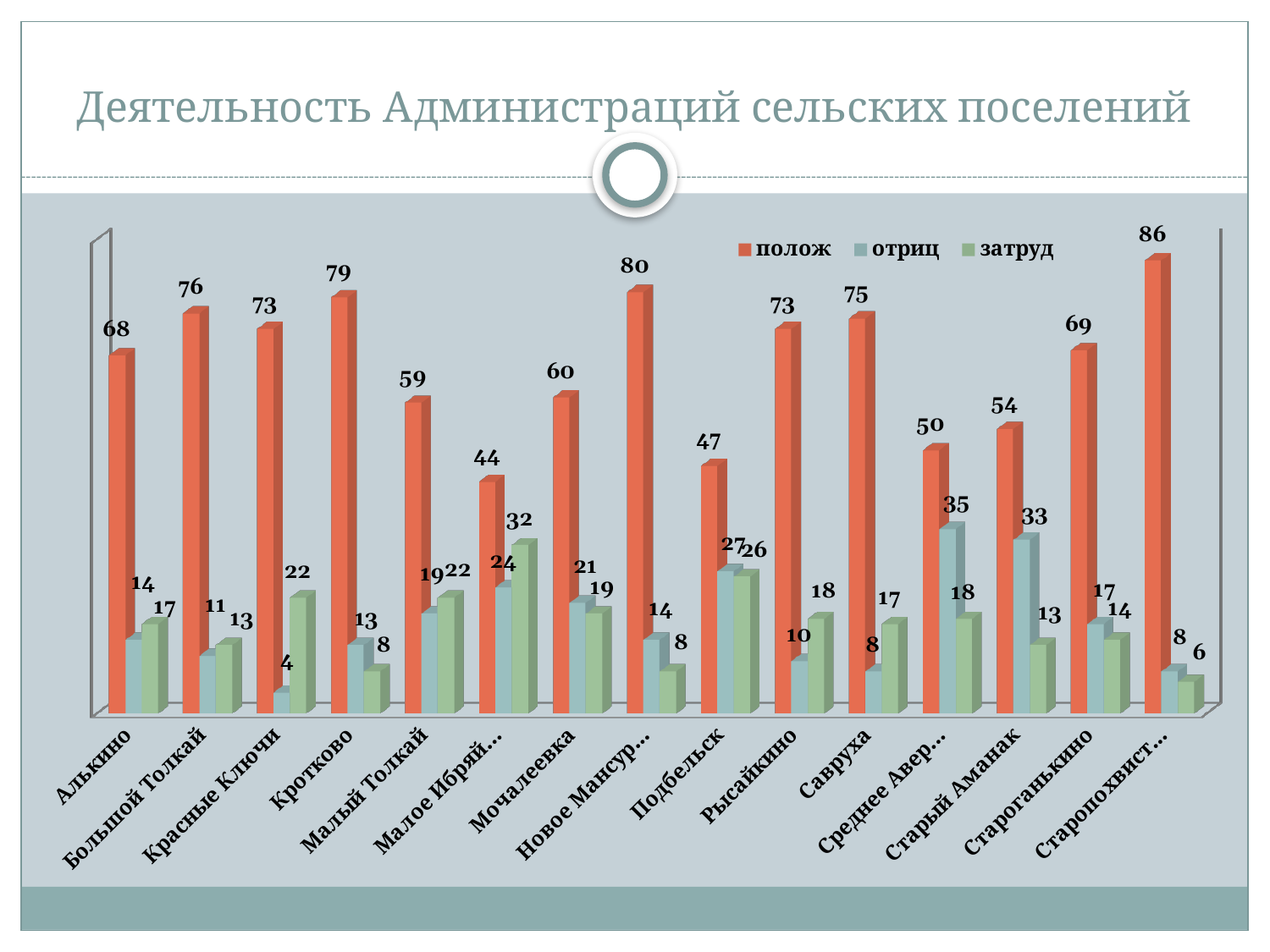

# Деятельность Администраций сельских поселений

[unsupported chart]